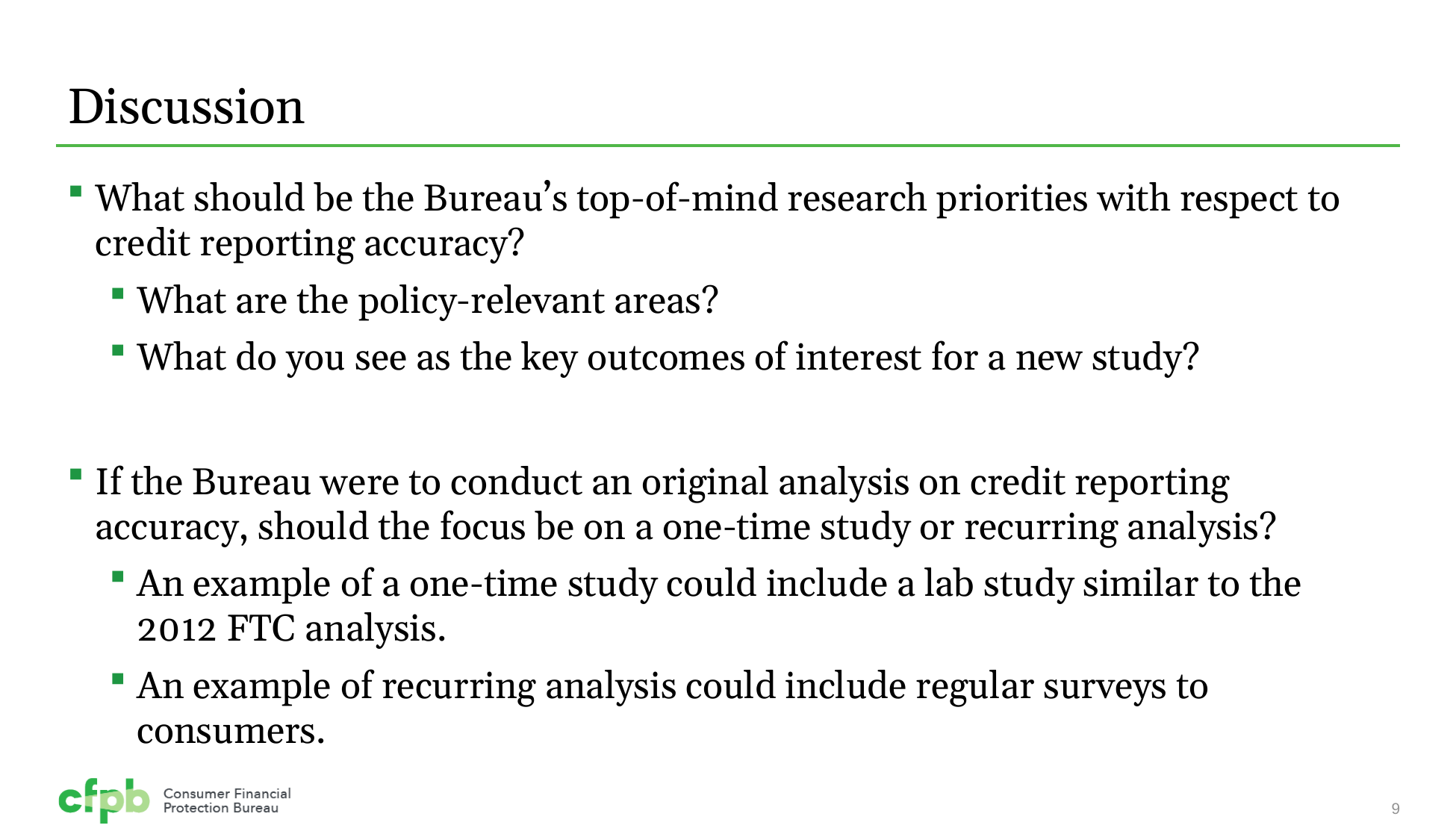

# Discussion
What should be the Bureau’s top-of-mind research priorities with respect to credit reporting accuracy?
What are the policy-relevant areas?
What do you see as the key outcomes of interest for a new study?

If the Bureau were to conduct an original analysis on credit reporting accuracy, should the focus be on a one-time study or recurring analysis?
An example of a one-time study could include a lab study similar to the 2012 FTC analysis.
An example of recurring analysis could include regular surveys to consumers.

9